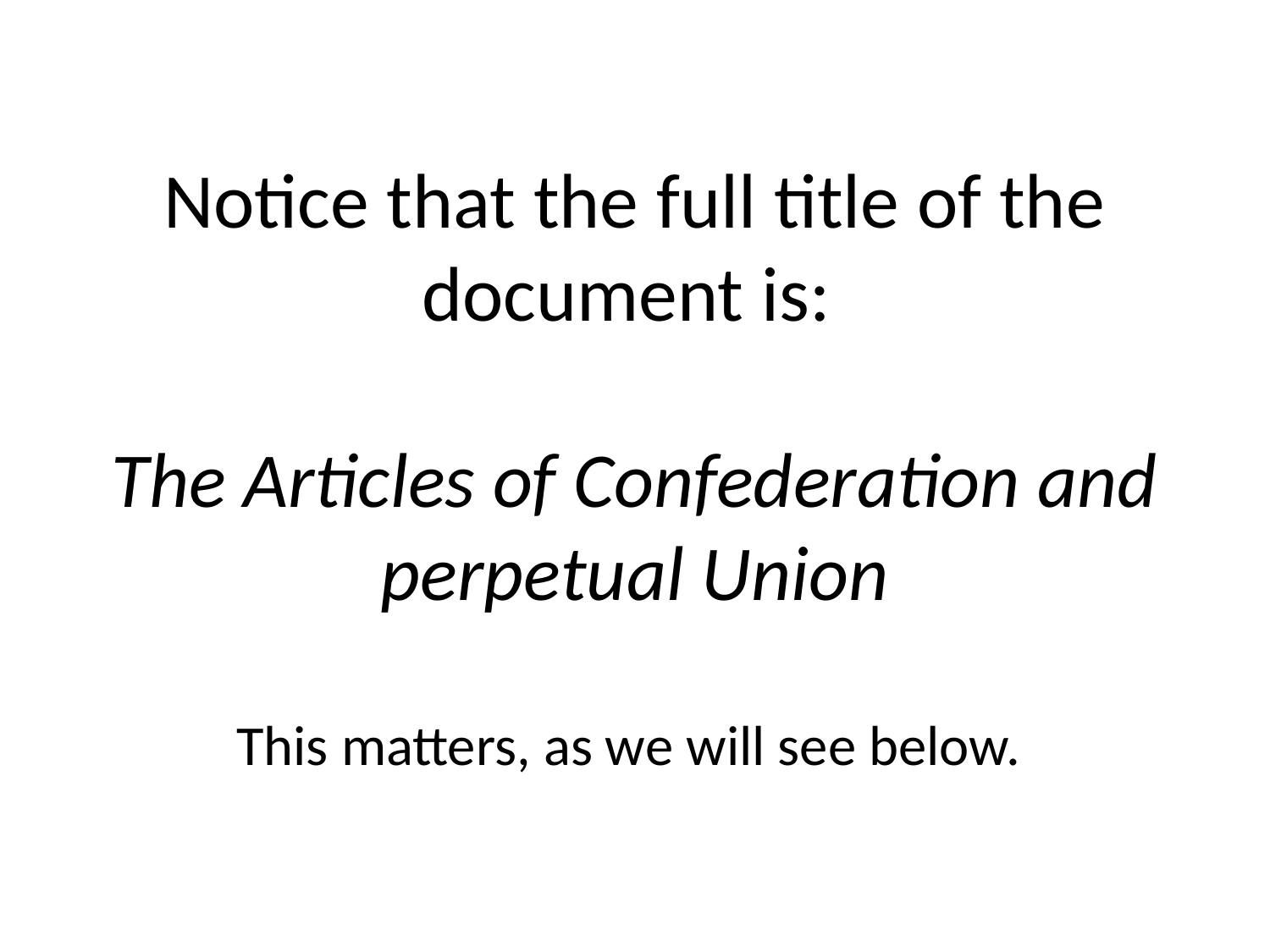

# Notice that the full title of the document is: The Articles of Confederation and perpetual Union This matters, as we will see below.